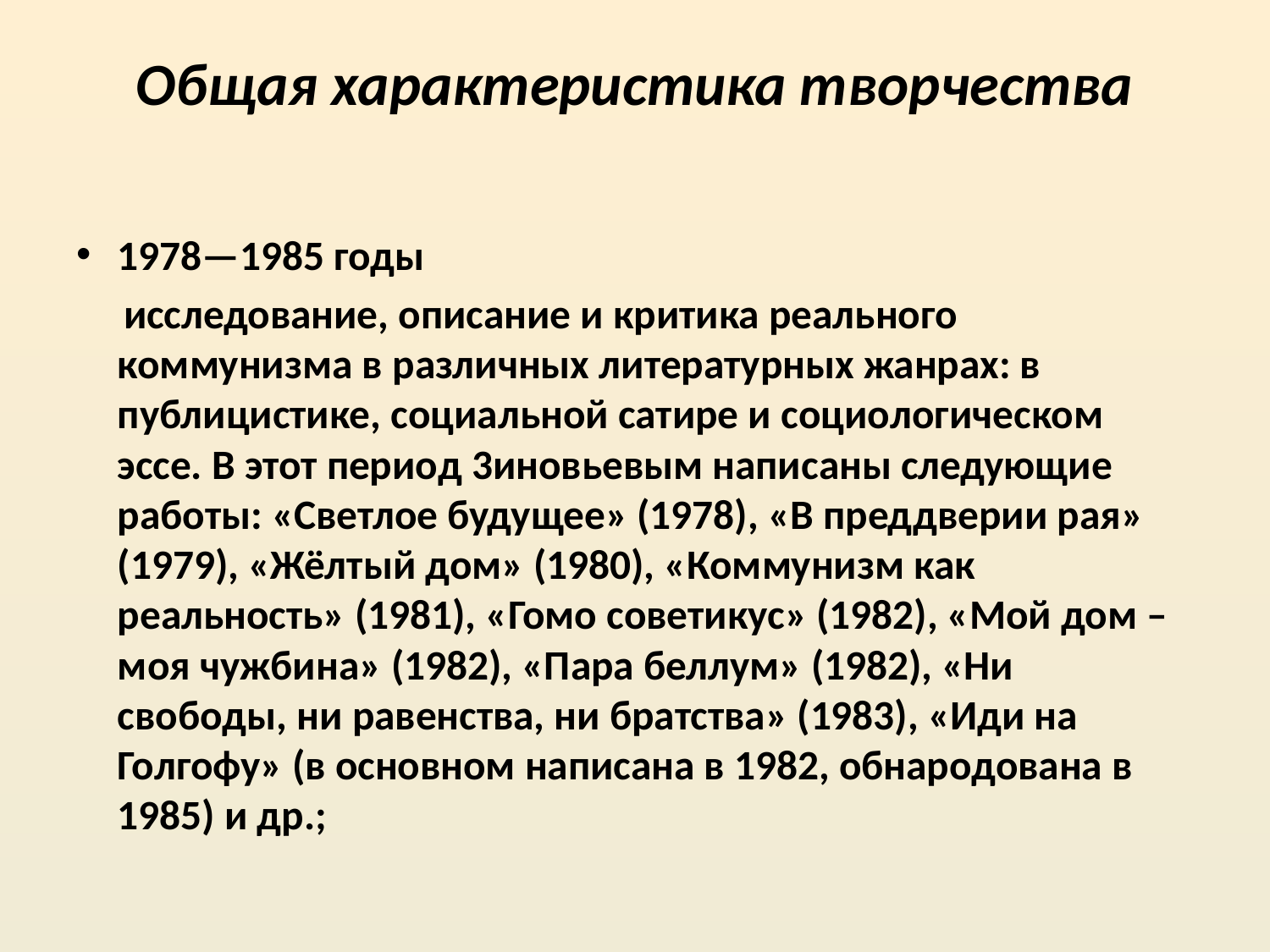

# Общая характеристика творчества
1978—1985 годы
     исследование, описание и критика реального коммунизма в различных литературных жанрах: в публицистике, социальной сатире и социологическом эссе. В этот период 3иновьевым написаны следующие работы: «Светлое будущее» (1978), «В преддверии рая» (1979), «Жёлтый дом» (1980), «Коммунизм как реальность» (1981), «Гомо советикус» (1982), «Мой дом – моя чужбина» (1982), «Пара беллум» (1982), «Ни свободы, ни равенства, ни братства» (1983), «Иди на Голгофу» (в основном написана в 1982, обнародована в 1985) и др.;